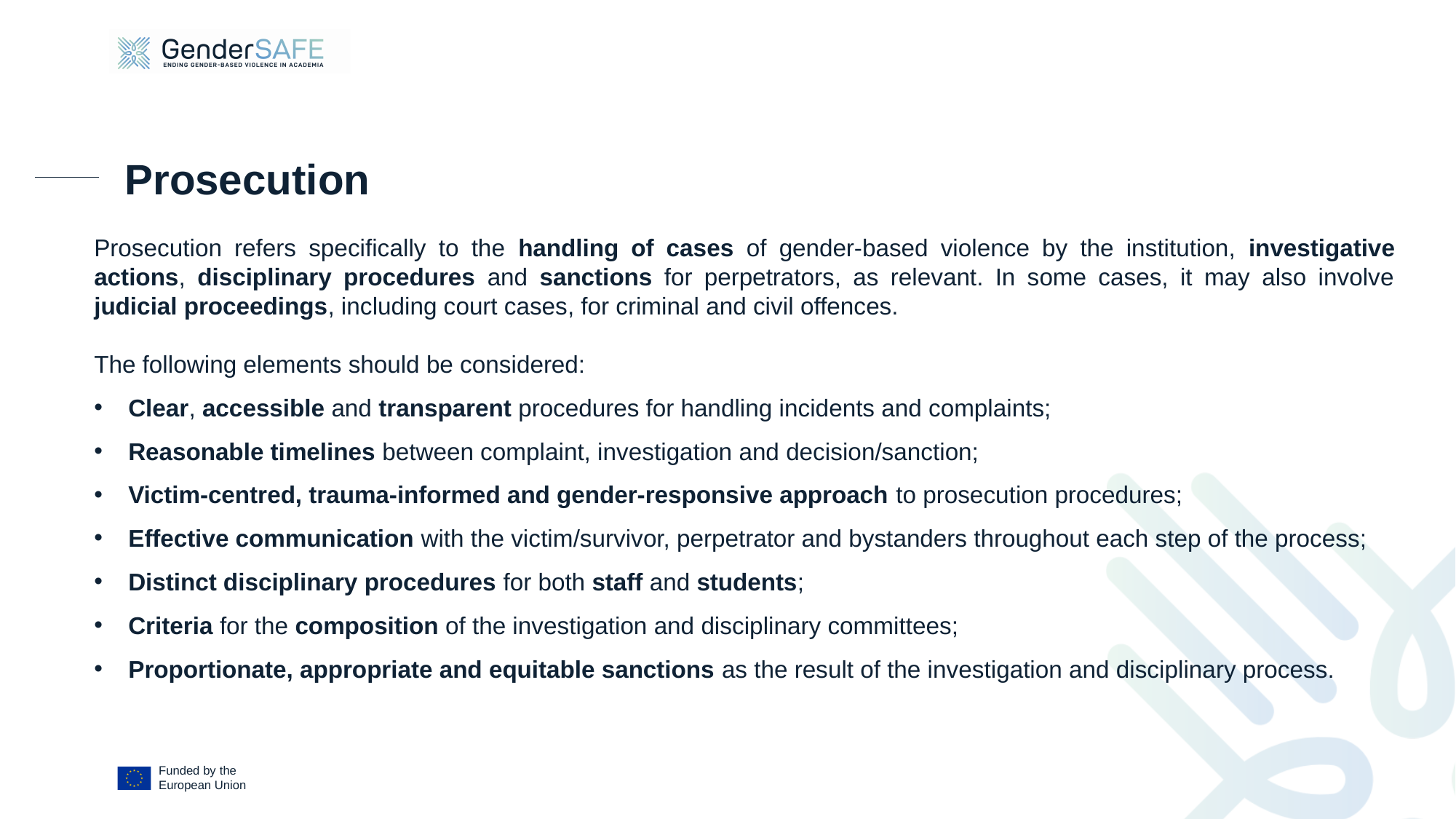

# Prosecution
Prosecution refers specifically to the handling of cases of gender-based violence by the institution, investigative actions, disciplinary procedures and sanctions for perpetrators, as relevant. In some cases, it may also involve judicial proceedings, including court cases, for criminal and civil offences.

The following elements should be considered:
Clear, accessible and transparent procedures for handling incidents and complaints;
Reasonable timelines between complaint, investigation and decision/sanction;
Victim-centred, trauma-informed and gender-responsive approach to prosecution procedures;
Effective communication with the victim/survivor, perpetrator and bystanders throughout each step of the process;
Distinct disciplinary procedures for both staff and students;
Criteria for the composition of the investigation and disciplinary committees;
Proportionate, appropriate and equitable sanctions as the result of the investigation and disciplinary process.